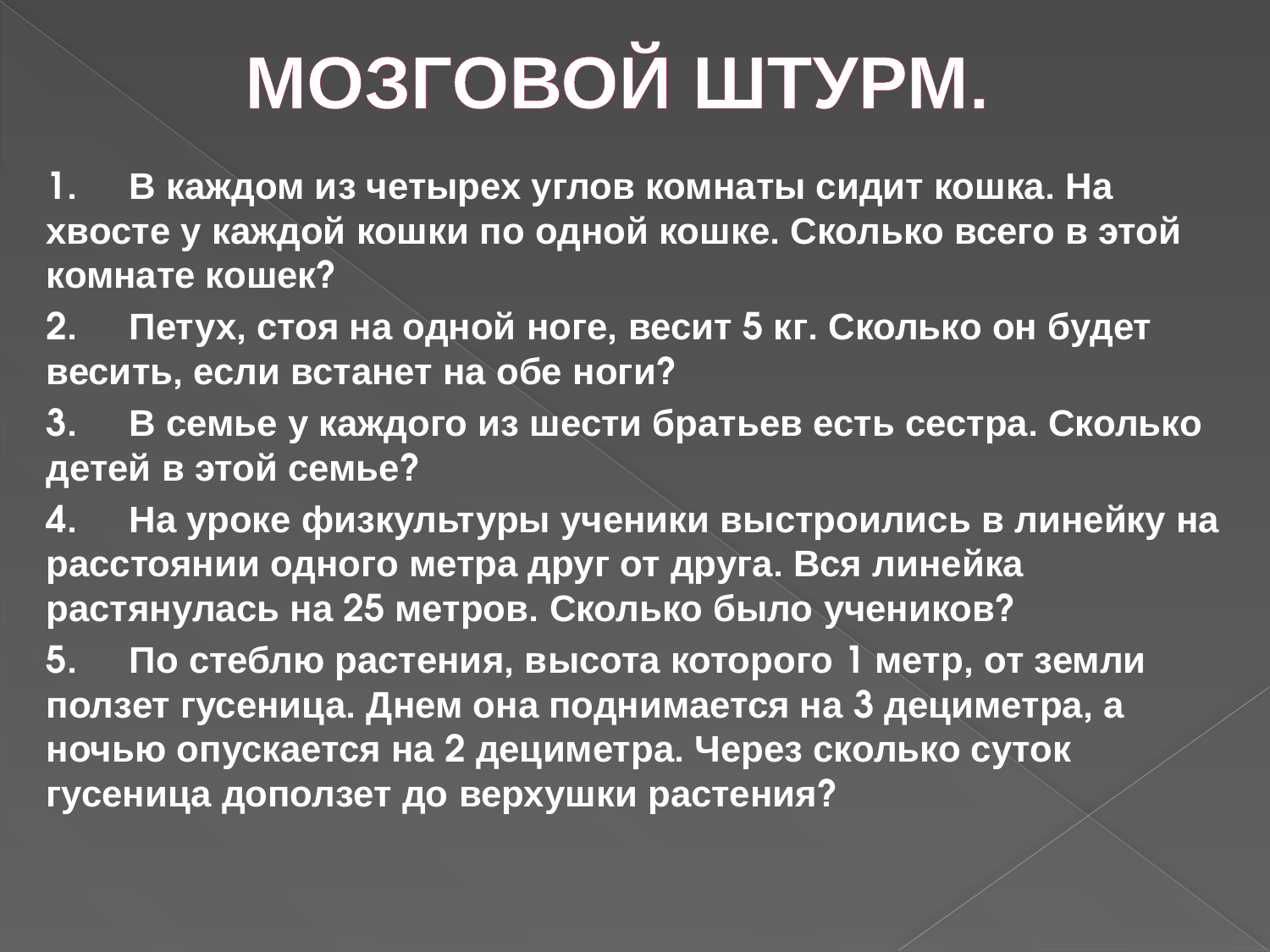

# МОЗГОВОЙ ШТУРМ.
1.     В каждом из четырех углов комнаты сидит кошка. На хвосте у каждой кошки по одной кошке. Сколько всего в этой комнате кошек?
2.     Петух, стоя на одной ноге, весит 5 кг. Сколько он будет весить, если встанет на обе ноги?
3.     В семье у каждого из шести братьев есть сестра. Сколько детей в этой семье?
4.     На уроке физкультуры ученики выстроились в линейку на расстоянии одного метра друг от друга. Вся линейка растянулась на 25 метров. Сколько было учеников?
5.     По стеблю растения, высота которого 1 метр, от земли ползет гусеница. Днем она поднимается на 3 дециметра, а ночью опускается на 2 дециметра. Через сколько суток гусеница доползет до верхушки растения?